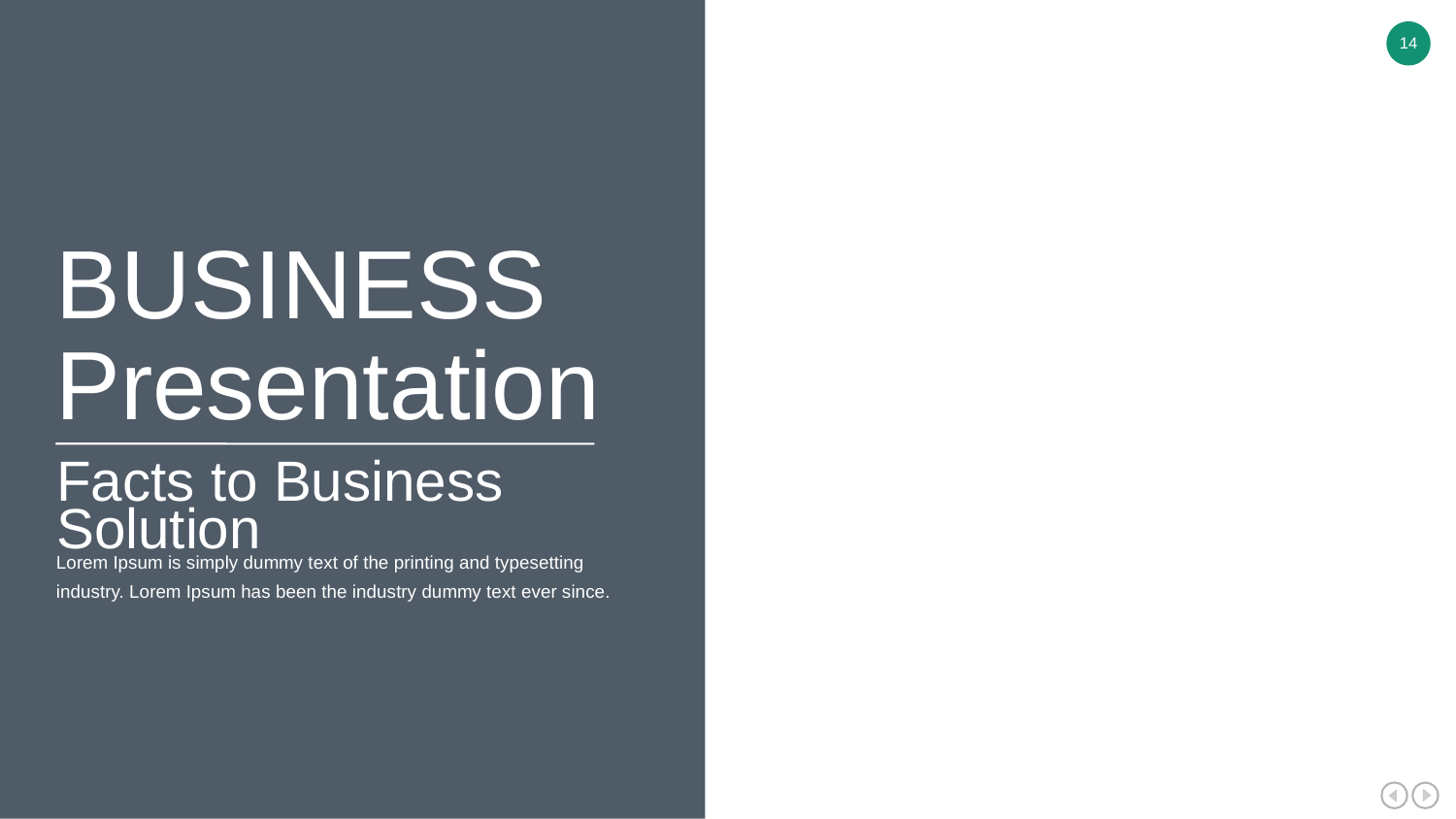

BUSINESS Presentation

Facts to Business Solution
Lorem Ipsum is simply dummy text of the printing and typesetting industry. Lorem Ipsum has been the industry dummy text ever since.